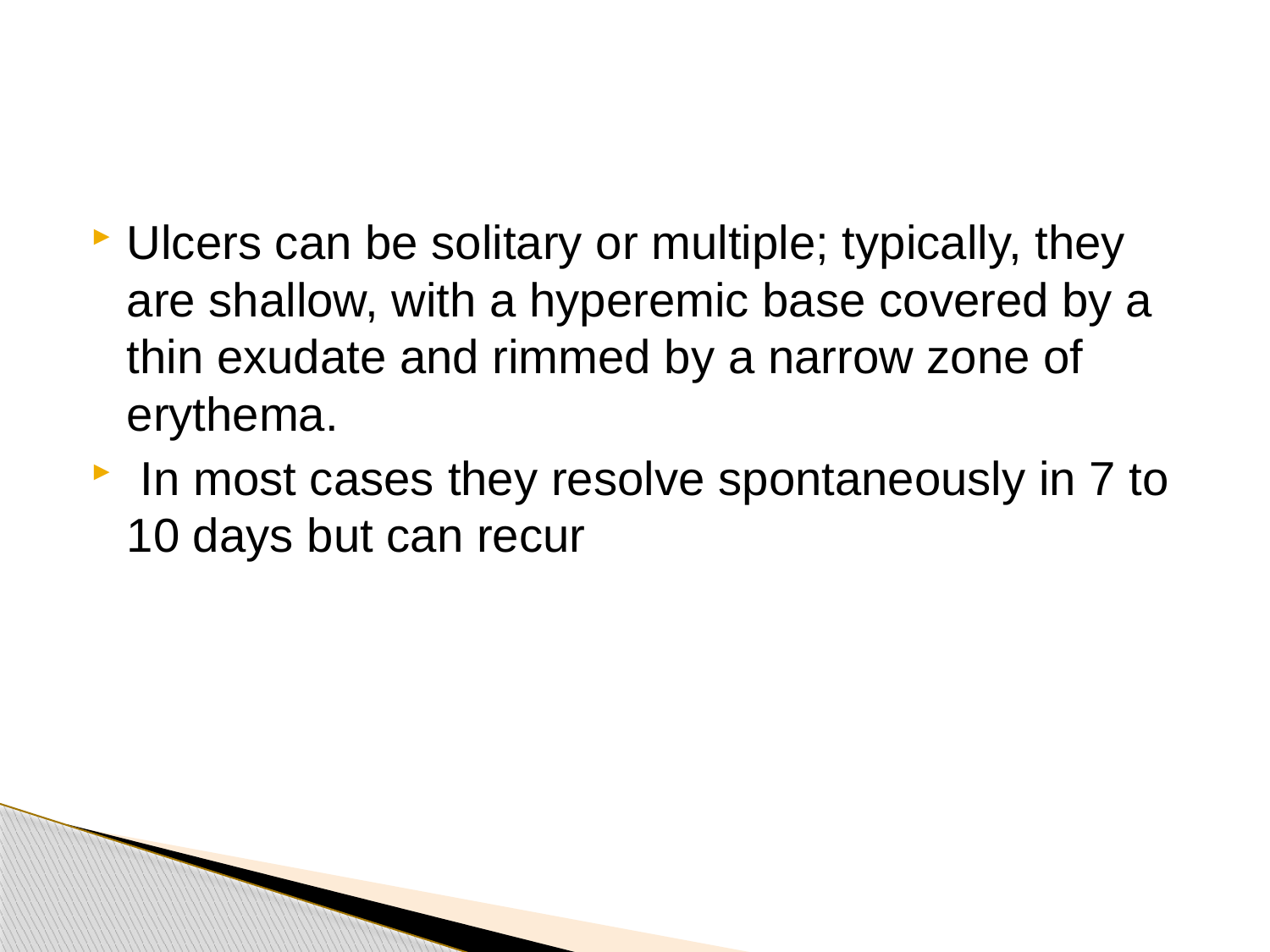

Ulcers can be solitary or multiple; typically, they are shallow, with a hyperemic base covered by a thin exudate and rimmed by a narrow zone of erythema.
 In most cases they resolve spontaneously in 7 to 10 days but can recur